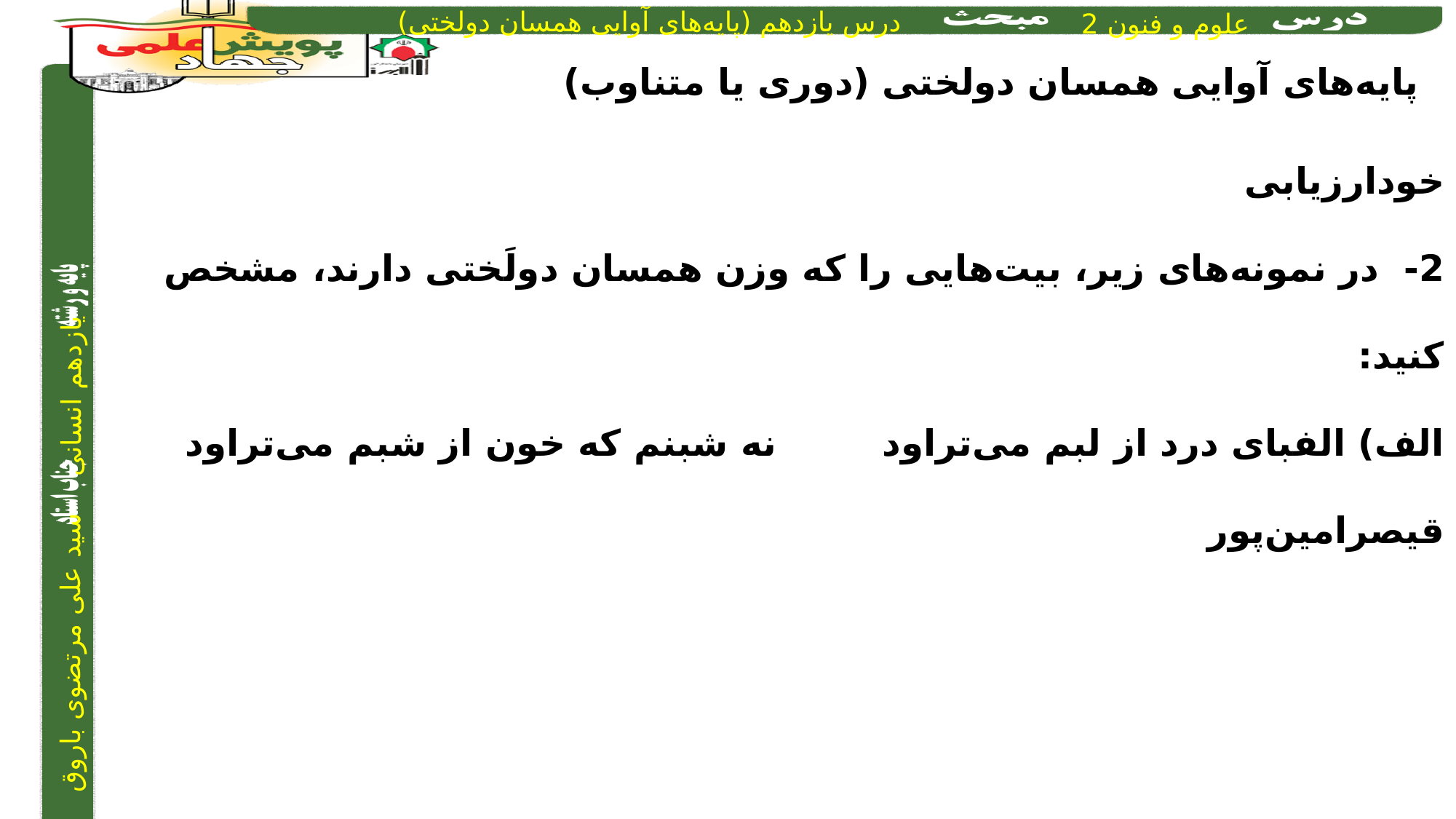

پایه‌های آوایی همسان دولختی (دوری یا متناوب)
خودارزیابی
2-  در نمونه‌های زیر، بیت‌هایی را که وزن همسان دولَختی دارند، مشخص کنید:
الف) الفبای درد از لبم می‌تراود		 نه شبنم که خون از شبم می‌تراود 		قیصرامین‌پور